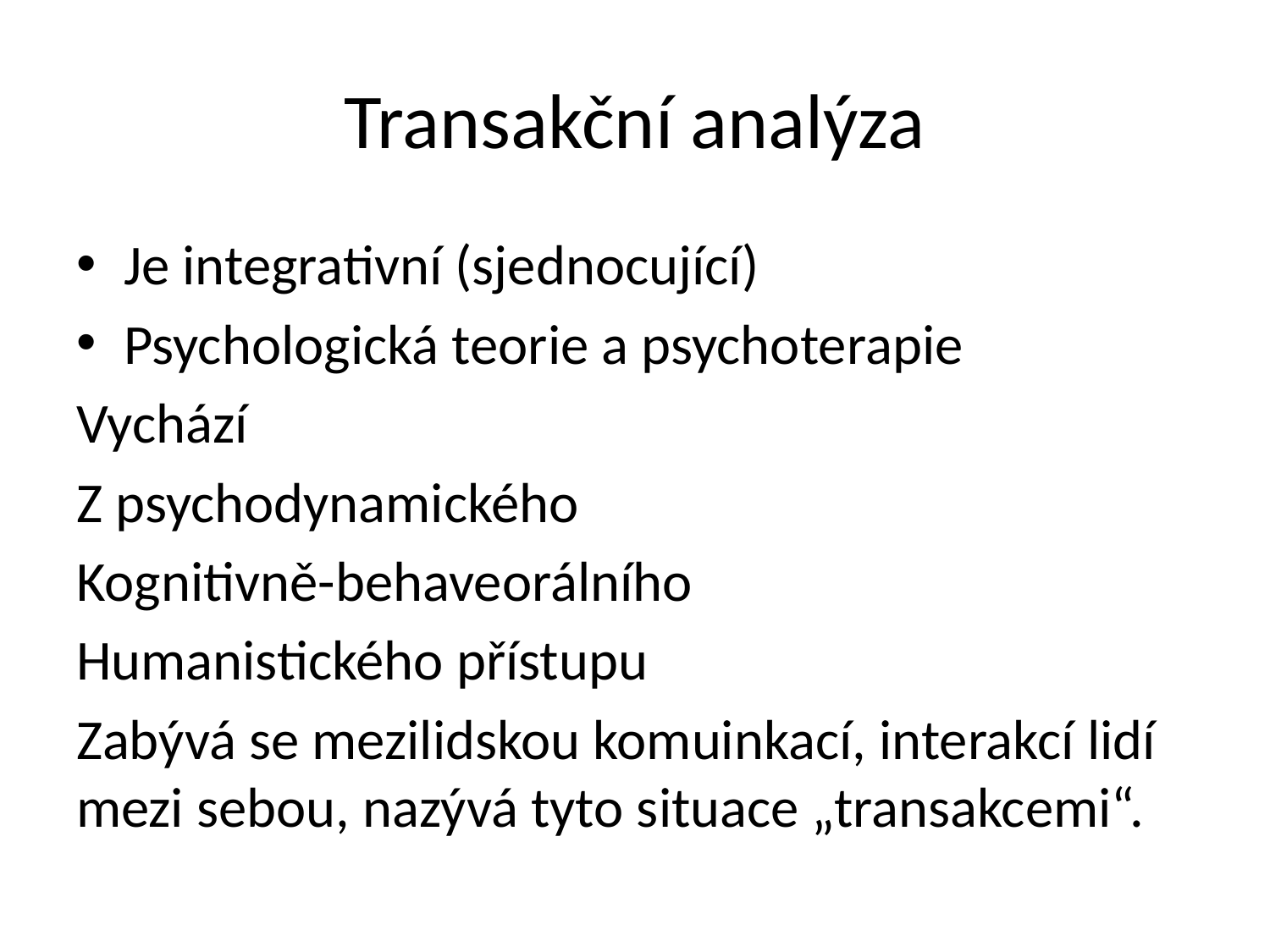

# Transakční analýza
Je integrativní (sjednocující)
Psychologická teorie a psychoterapie
Vychází
Z psychodynamického
Kognitivně-behaveorálního
Humanistického přístupu
Zabývá se mezilidskou komuinkací, interakcí lidí mezi sebou, nazývá tyto situace „transakcemi“.